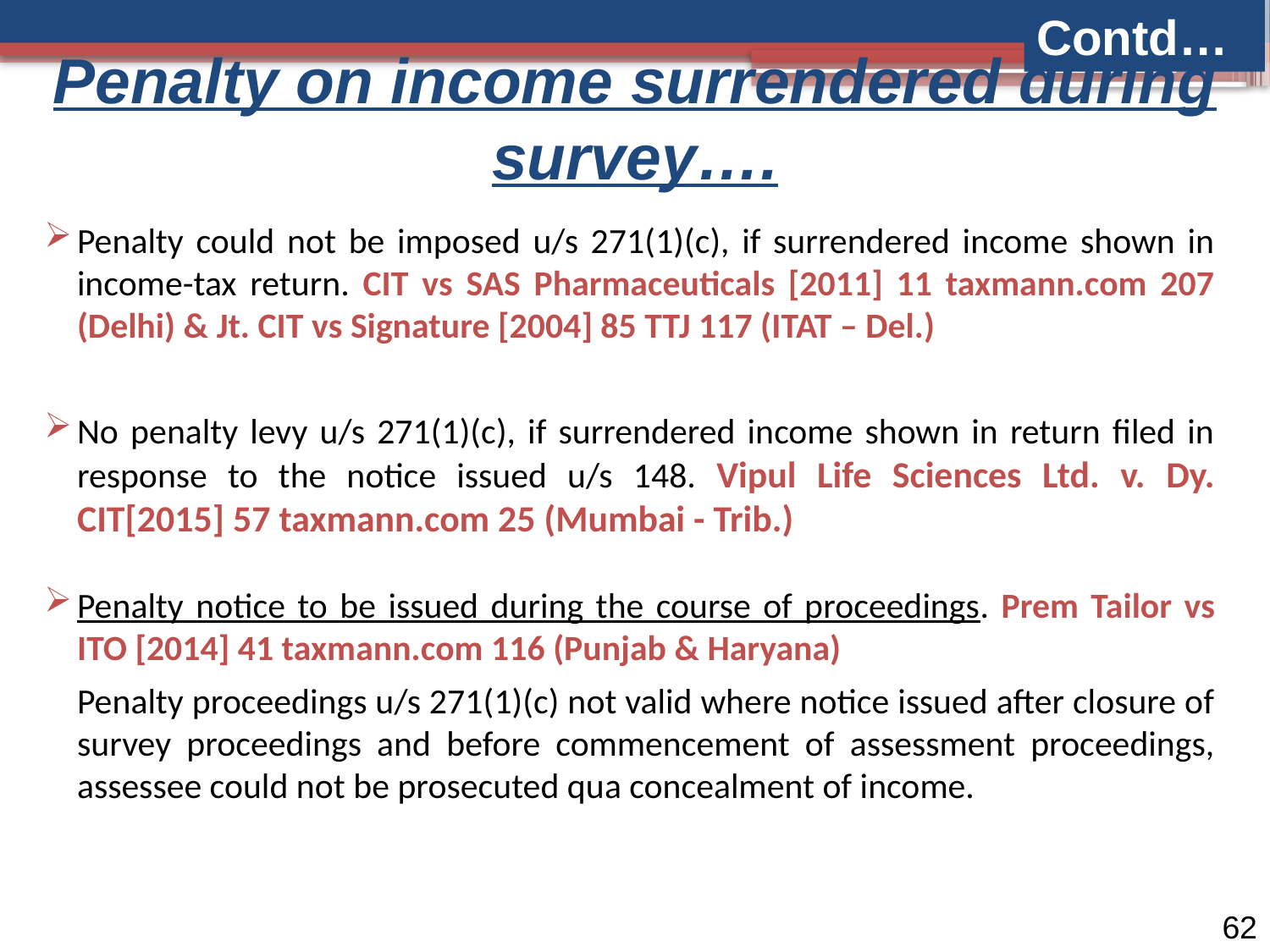

Contd…
# Penalty on income surrendered during survey….
Penalty could not be imposed u/s 271(1)(c), if surrendered income shown in income-tax return. CIT vs SAS Pharmaceuticals [2011] 11 taxmann.com 207 (Delhi) & Jt. CIT vs Signature [2004] 85 TTJ 117 (ITAT – Del.)

No penalty levy u/s 271(1)(c), if surrendered income shown in return filed in response to the notice issued u/s 148. Vipul Life Sciences Ltd. v. Dy. CIT[2015] 57 taxmann.com 25 (Mumbai - Trib.)

Penalty notice to be issued during the course of proceedings. Prem Tailor vs ITO [2014] 41 taxmann.com 116 (Punjab & Haryana)
	Penalty proceedings u/s 271(1)(c) not valid where notice issued after closure of survey proceedings and before commencement of assessment proceedings, assessee could not be prosecuted qua concealment of income.
62